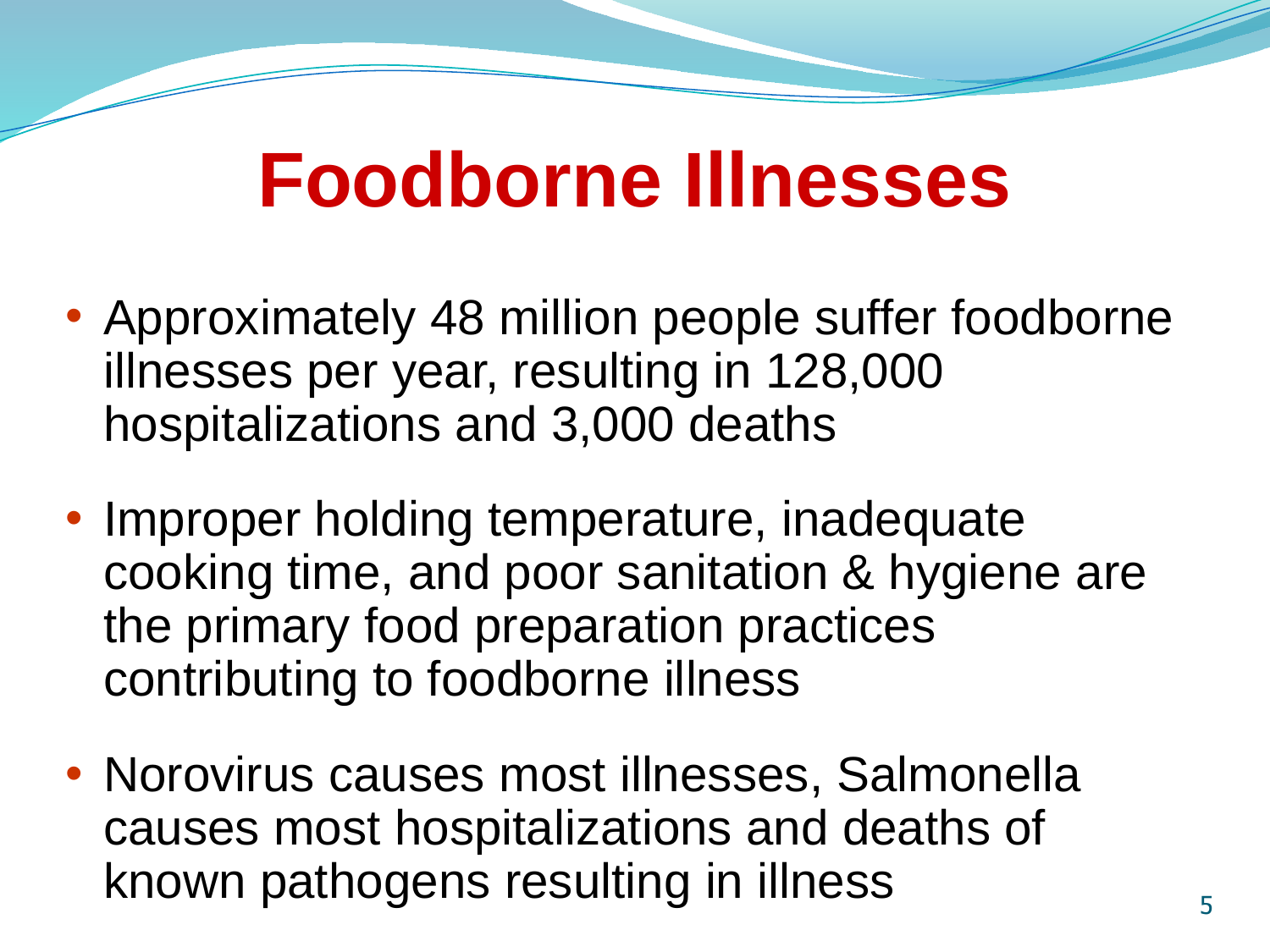

# Foodborne Illnesses
Approximately 48 million people suffer foodborne illnesses per year, resulting in 128,000 hospitalizations and 3,000 deaths
Improper holding temperature, inadequate cooking time, and poor sanitation & hygiene are the primary food preparation practices contributing to foodborne illness
Norovirus causes most illnesses, Salmonella causes most hospitalizations and deaths of known pathogens resulting in illness

5